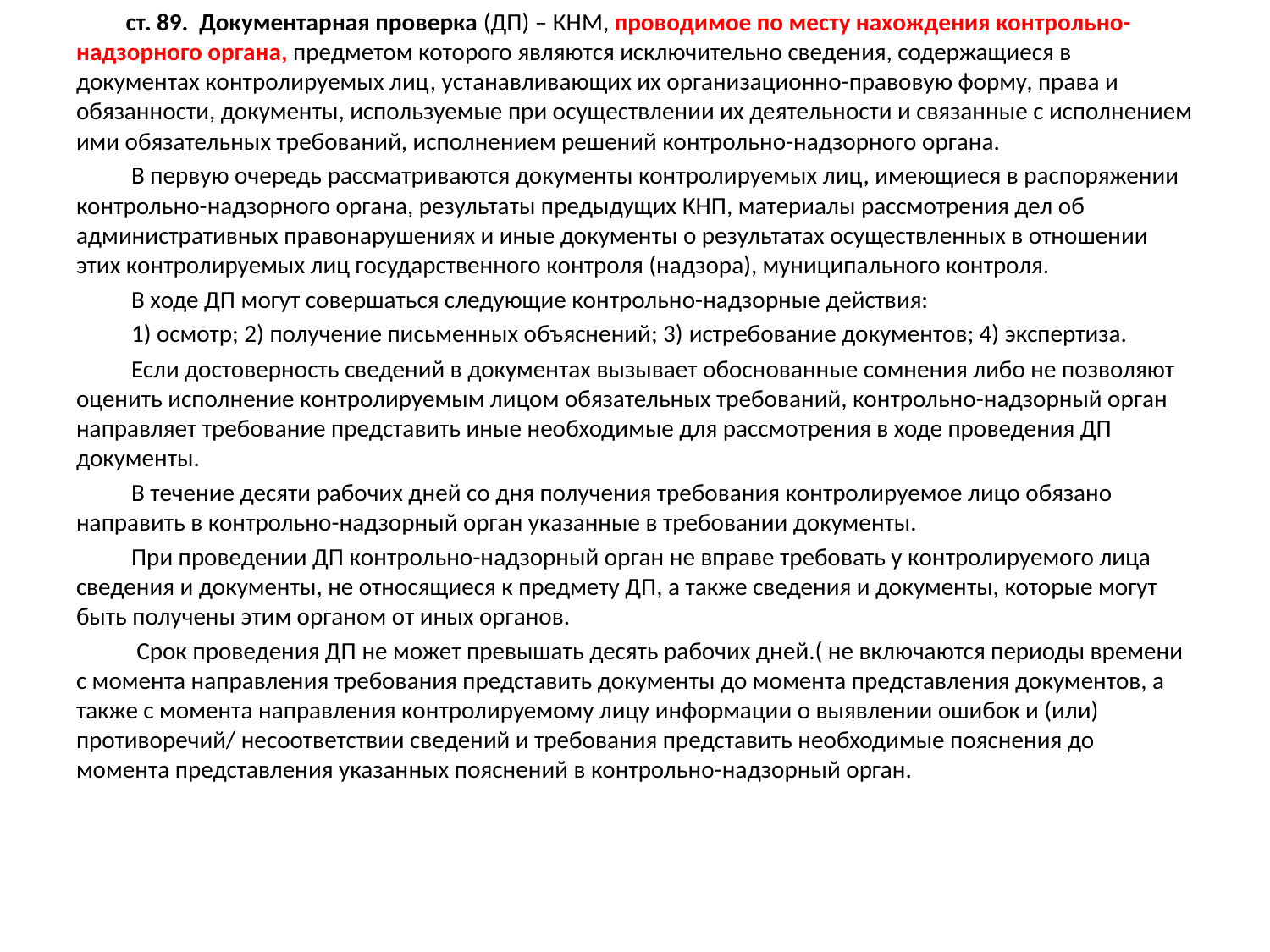

ст. 89.  Документарная проверка (ДП) – КНМ, проводимое по месту нахождения контрольно-надзорного органа, предметом которого являются исключительно сведения, содержащиеся в документах контролируемых лиц, устанавливающих их организационно-правовую форму, права и обязанности, документы, используемые при осуществлении их деятельности и связанные с исполнением ими обязательных требований, исполнением решений контрольно-надзорного органа.
          В первую очередь рассматриваются документы контролируемых лиц, имеющиеся в распоряжении контрольно-надзорного органа, результаты предыдущих КНП, материалы рассмотрения дел об административных правонарушениях и иные документы о результатах осуществленных в отношении этих контролируемых лиц государственного контроля (надзора), муниципального контроля.
          В ходе ДП могут совершаться следующие контрольно-надзорные действия:
          1) осмотр; 2) получение письменных объяснений; 3) истребование документов; 4) экспертиза.
          Если достоверность сведений в документах вызывает обоснованные сомнения либо не позволяют оценить исполнение контролируемым лицом обязательных требований, контрольно-надзорный орган направляет требование представить иные необходимые для рассмотрения в ходе проведения ДП документы.
          В течение десяти рабочих дней со дня получения требования контролируемое лицо обязано направить в контрольно-надзорный орган указанные в требовании документы.
          При проведении ДП контрольно-надзорный орган не вправе требовать у контролируемого лица сведения и документы, не относящиеся к предмету ДП, а также сведения и документы, которые могут быть получены этим органом от иных органов.
           Срок проведения ДП не может превышать десять рабочих дней.( не включаются периоды времени с момента направления требования представить документы до момента представления документов, а также с момента направления контролируемому лицу информации о выявлении ошибок и (или) противоречий/ несоответствии сведений и требования представить необходимые пояснения до момента представления указанных пояснений в контрольно-надзорный орган.